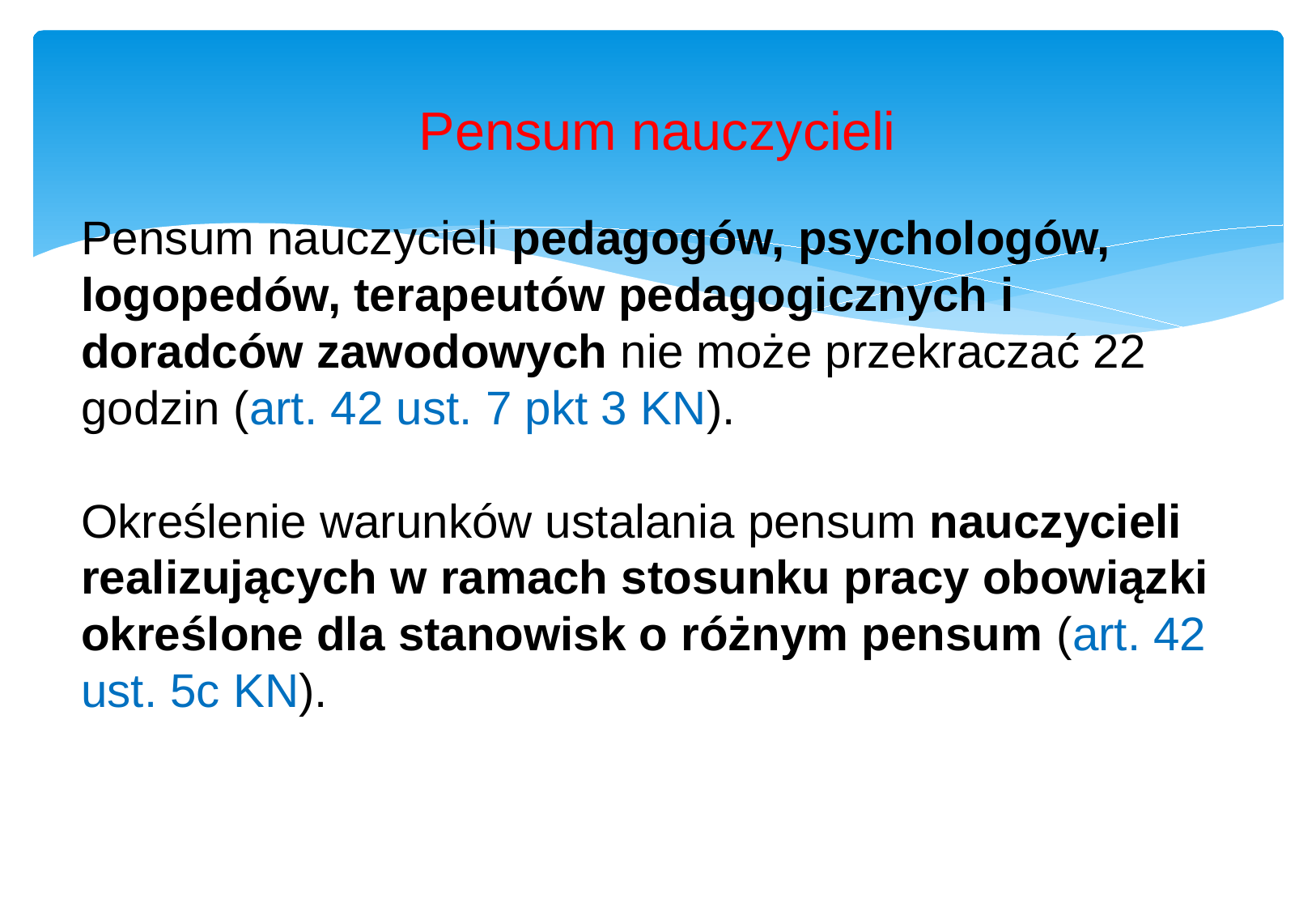

# Pensum nauczycieli

Pensum nauczycieli pedagogów, psychologów, logopedów, terapeutów pedagogicznych i doradców zawodowych nie może przekraczać 22 godzin (art. 42 ust. 7 pkt 3 KN).

Określenie warunków ustalania pensum nauczycieli realizujących w ramach stosunku pracy obowiązki określone dla stanowisk o różnym pensum (art. 42 ust. 5c KN).